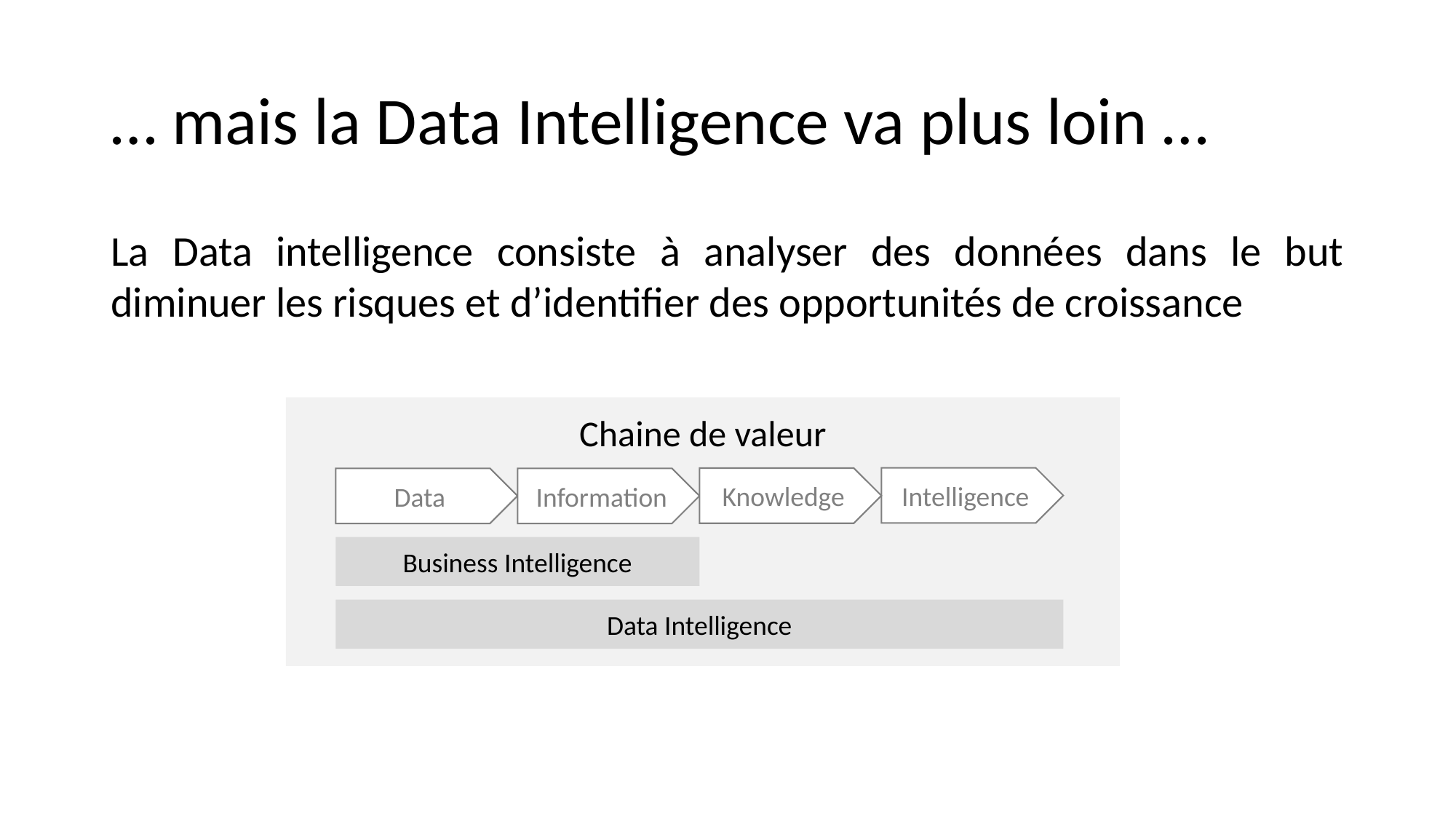

# … mais la Data Intelligence va plus loin …
La Data intelligence consiste à analyser des données dans le but diminuer les risques et d’identifier des opportunités de croissance

Chaine de valeur
Intelligence
Knowledge
Data
Information
Business Intelligence
Data Intelligence